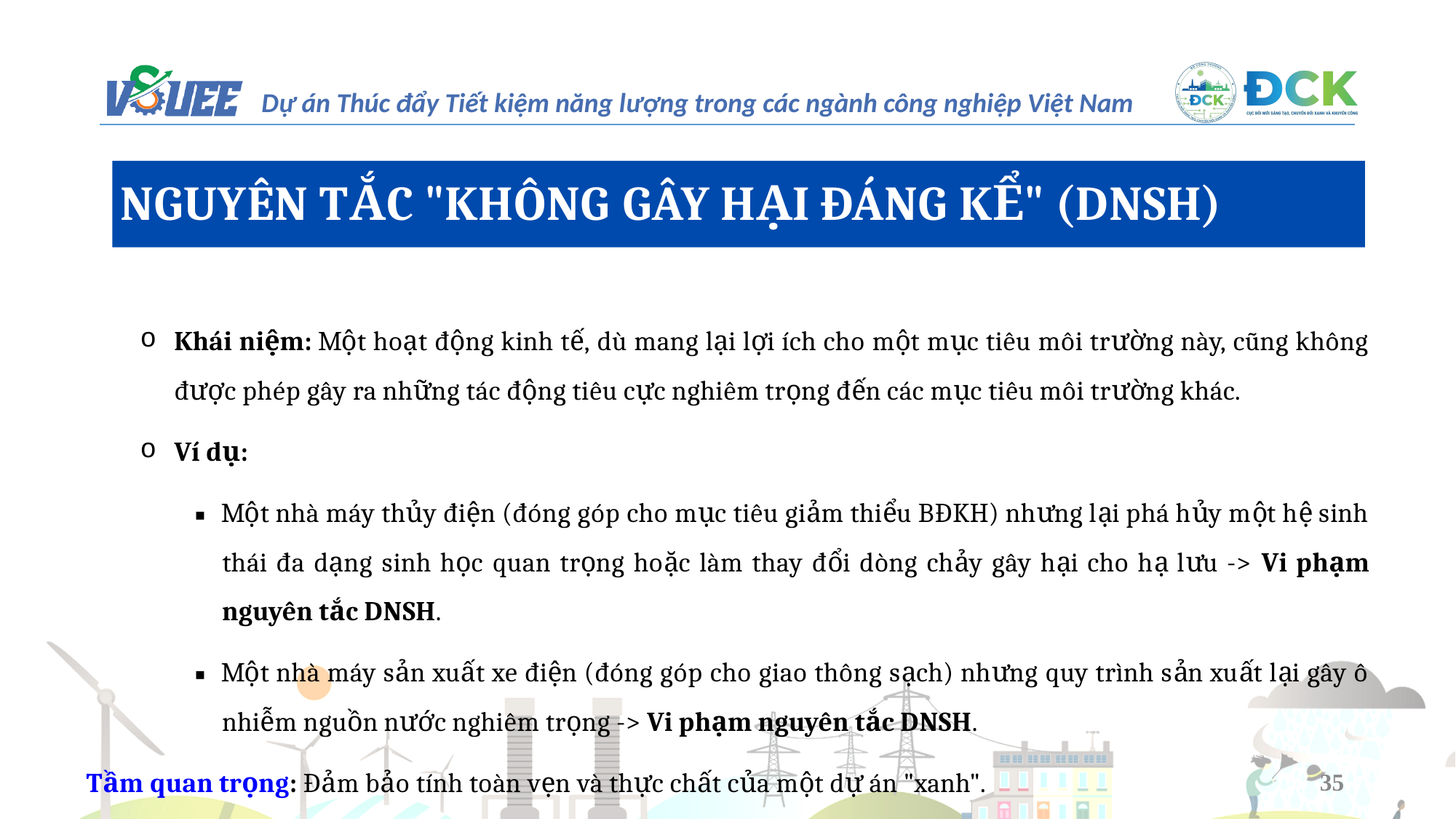

NGUYÊN TẮC "KHÔNG GÂY HẠI ĐÁNG KỂ" (DNSH)

Khái niệm: Một hoạt động kinh tế, dù mang lại lợi ích cho một mục tiêu môi trường này, cũng không được phép gây ra những tác động tiêu cực nghiêm trọng đến các mục tiêu môi trường khác.
Ví dụ:
Một nhà máy thủy điện (đóng góp cho mục tiêu giảm thiểu BĐKH) nhưng lại phá hủy một hệ sinh thái đa dạng sinh học quan trọng hoặc làm thay đổi dòng chảy gây hại cho hạ lưu -> Vi phạm nguyên tắc DNSH.
Một nhà máy sản xuất xe điện (đóng góp cho giao thông sạch) nhưng quy trình sản xuất lại gây ô nhiễm nguồn nước nghiêm trọng -> Vi phạm nguyên tắc DNSH.
Tầm quan trọng: Đảm bảo tính toàn vẹn và thực chất của một dự án "xanh".
35